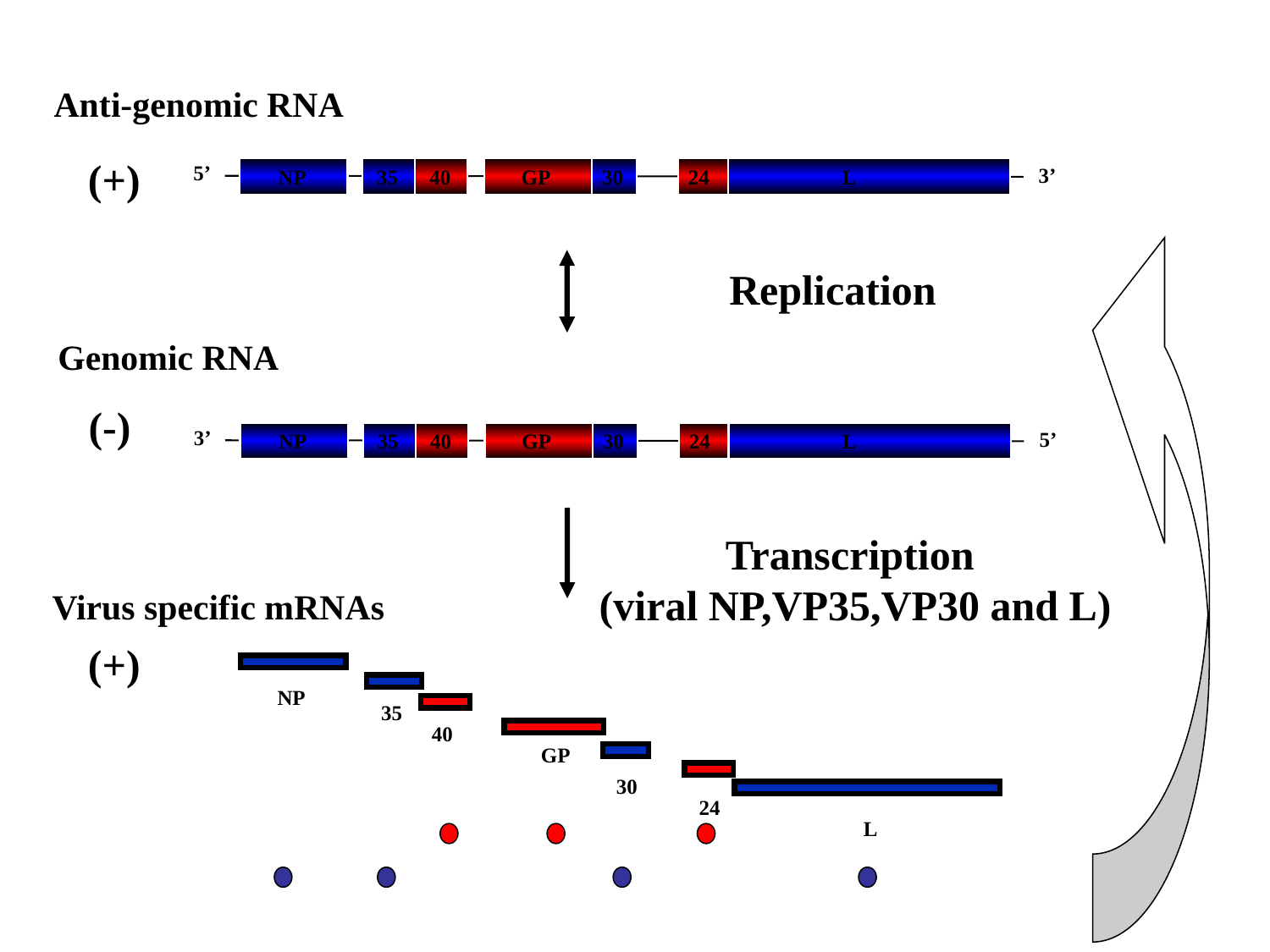

Anti-genomic RNA
(+)
5’
3’
NP
35
40
GP
30
24
L

Replication
Genomic RNA
(-)
3’
5’
NP
35
40
GP
30
24
L

Transcription
(viral NP,VP35,VP30 and L)
Virus specific mRNAs
(+)

NP
35

40

GP

30

24
L